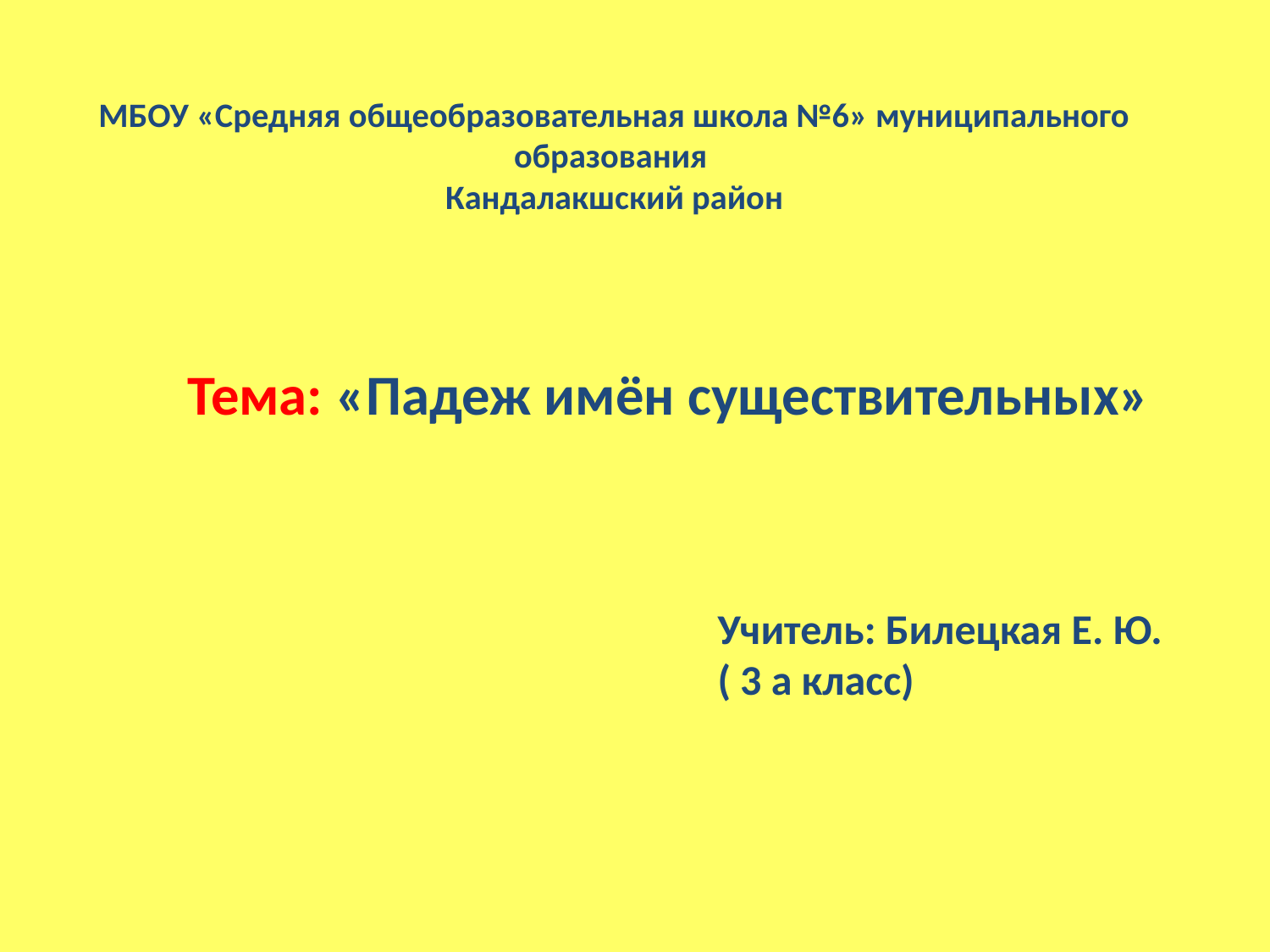

# МБОУ «Средняя общеобразовательная школа №6» муниципального образования Кандалакшский район
Тема: «Падеж имён существительных»
Учитель: Билецкая Е. Ю.
( 3 а класс)